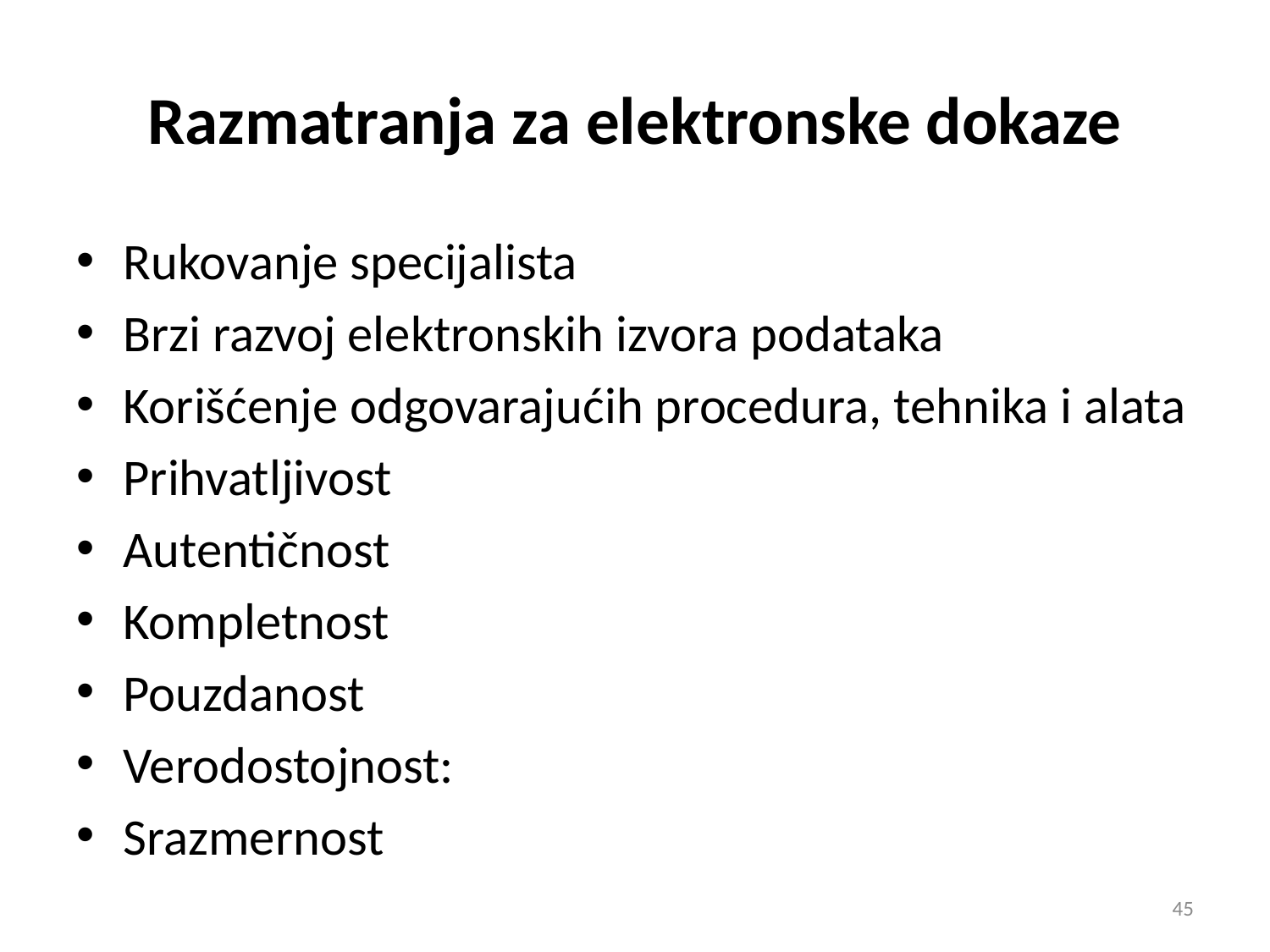

# Razmatranja za elektronske dokaze
Rukovanje specijalista
Brzi razvoj elektronskih izvora podataka
Korišćenje odgovarajućih procedura, tehnika i alata
Prihvatljivost
Autentičnost
Kompletnost
Pouzdanost
Verodostojnost:
Srazmernost
45